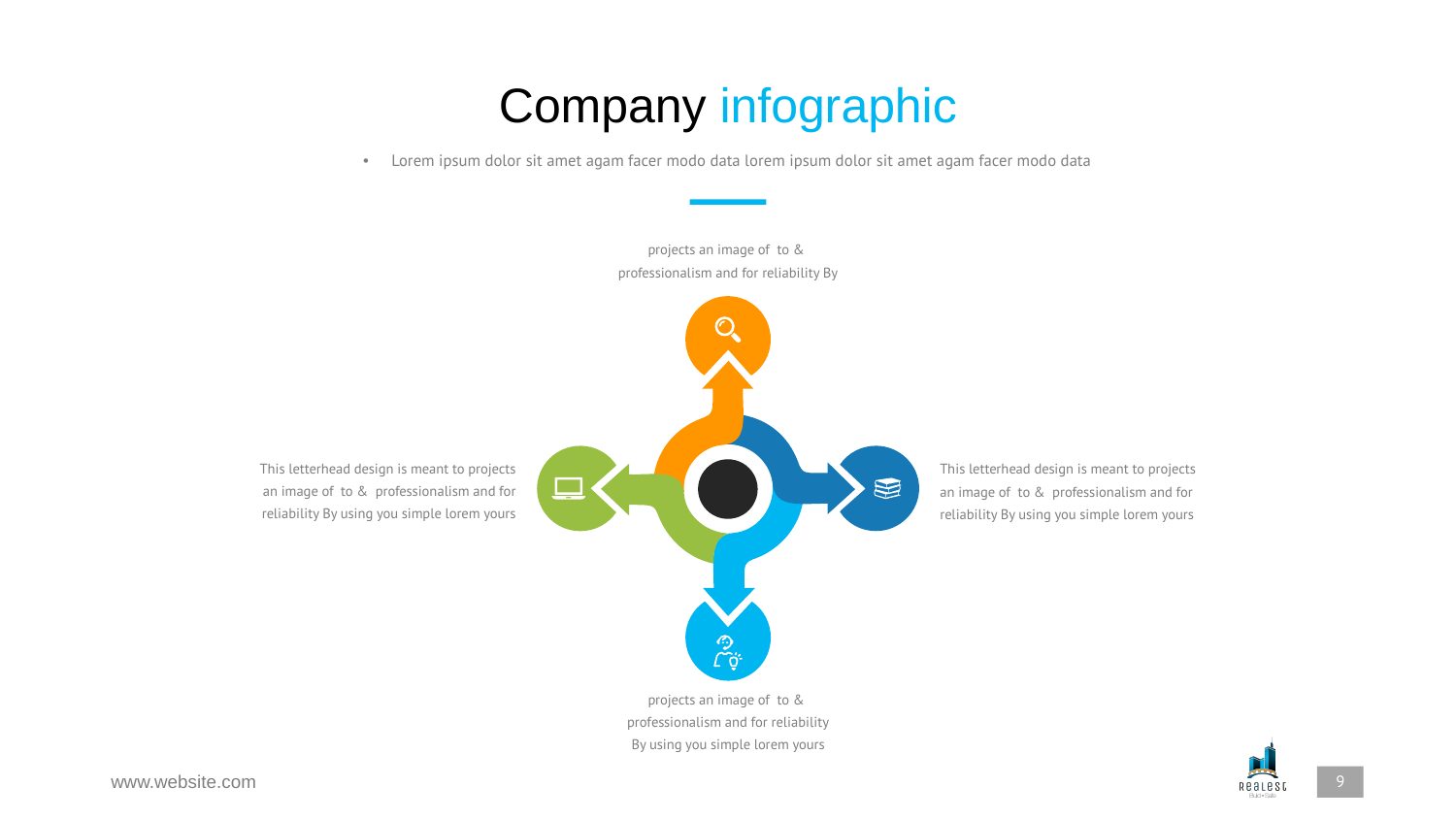

# Company infographic
Lorem ipsum dolor sit amet agam facer modo data lorem ipsum dolor sit amet agam facer modo data

projects an image of  to &  professionalism and for reliability By

This letterhead design is meant to projects an image of  to &  professionalism and for reliability By using you simple lorem yours
This letterhead design is meant to projects an image of  to &  professionalism and for reliability By using you simple lorem yours

projects an image of  to &  professionalism and for reliability By using you simple lorem yours
www.website.com
9